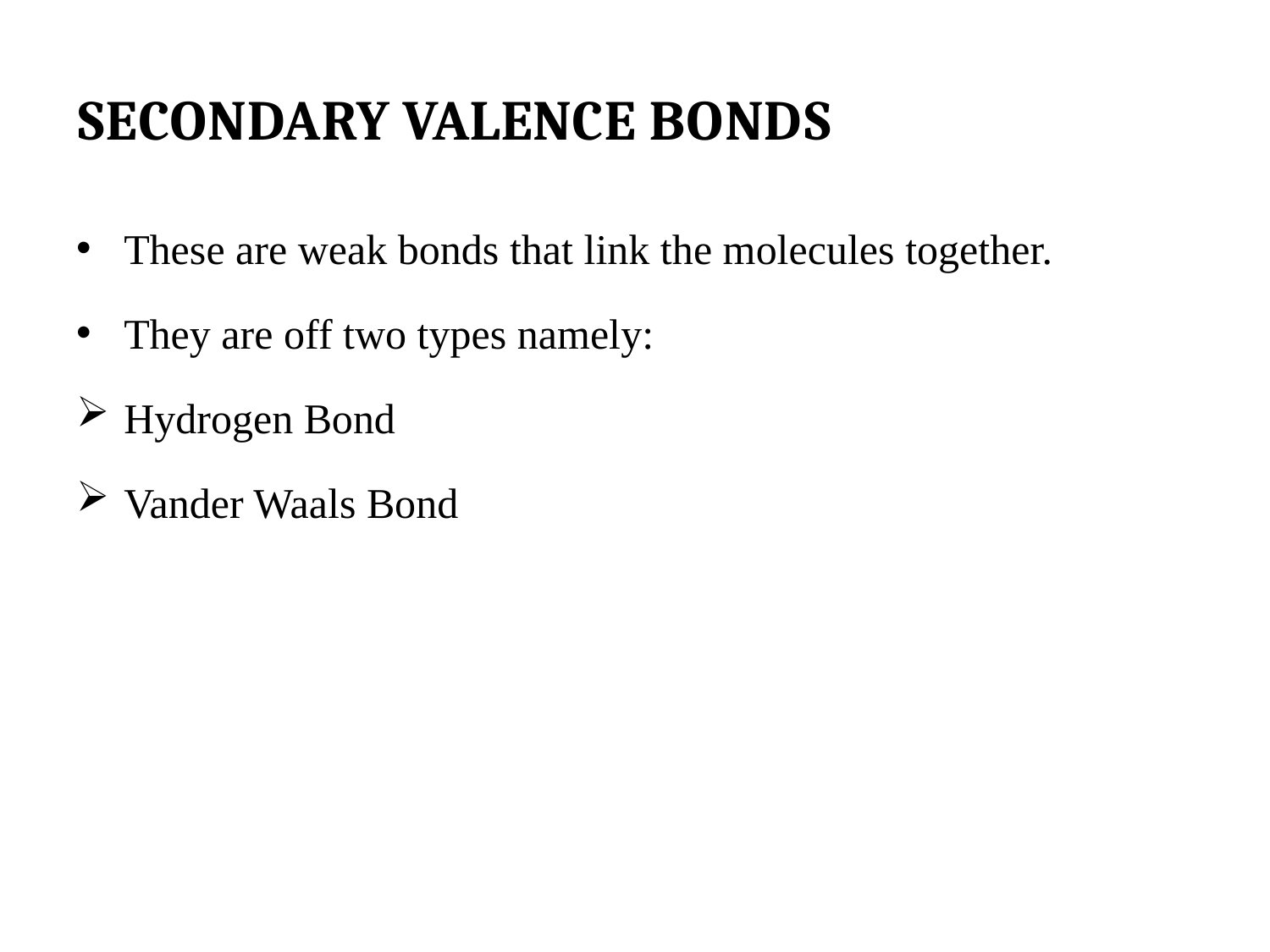

# SECONDARY VALENCE BONDS
These are weak bonds that link the molecules together.
They are off two types namely:
Hydrogen Bond
Vander Waals Bond